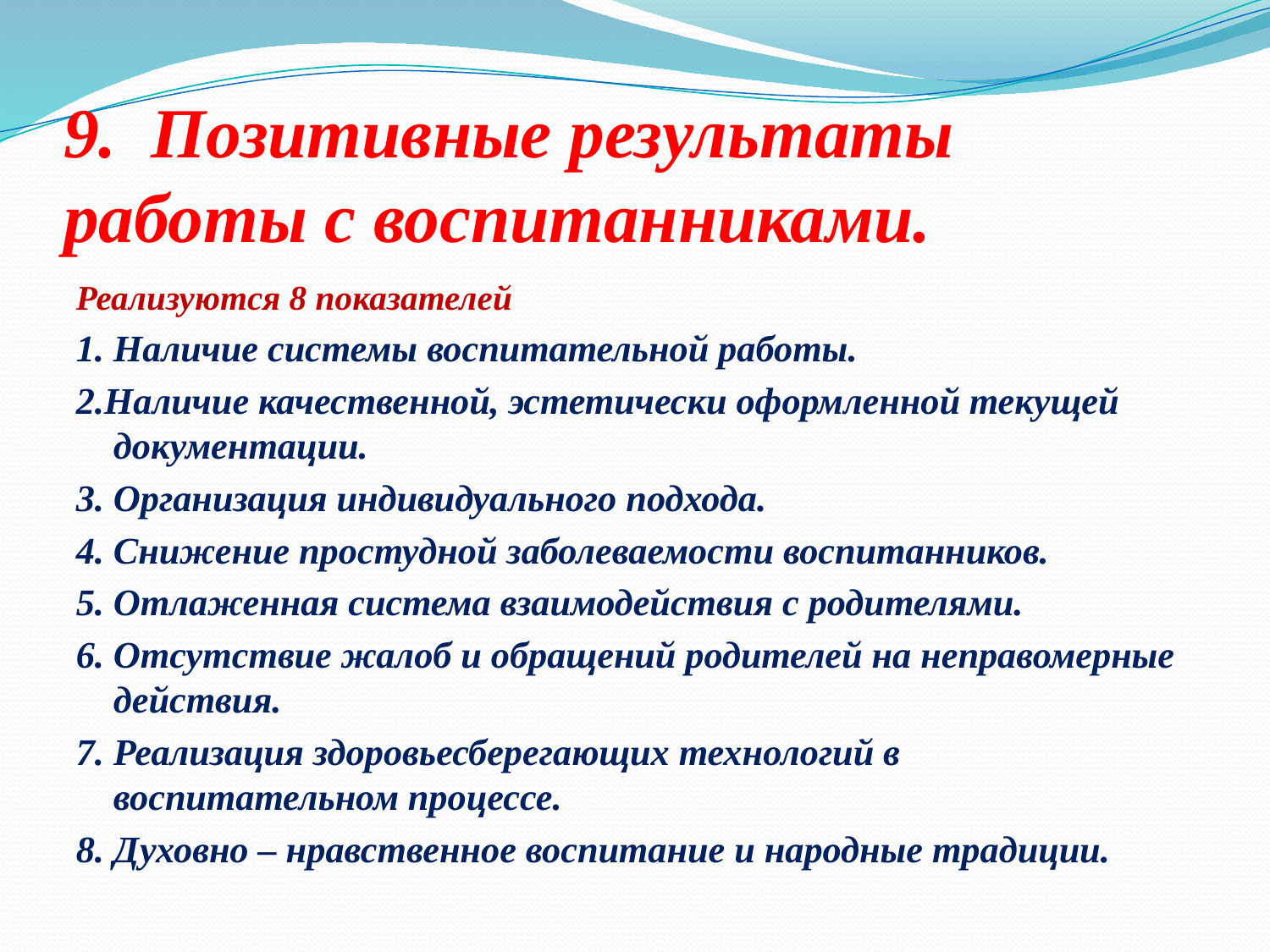

# 9.  Позитивные результаты работы с воспитанниками.
Реализуются 8 показателей
1. Наличие системы воспитательной работы.
2.Наличие качественной, эстетически оформленной текущей документации.
3. Организация индивидуального подхода.
4. Снижение простудной заболеваемости воспитанников.
5. Отлаженная система взаимодействия с родителями.
6. Отсутствие жалоб и обращений родителей на неправомерные действия.
7. Реализация здоровьесберегающих технологий в воспитательном процессе.
8. Духовно – нравственное воспитание и народные традиции.